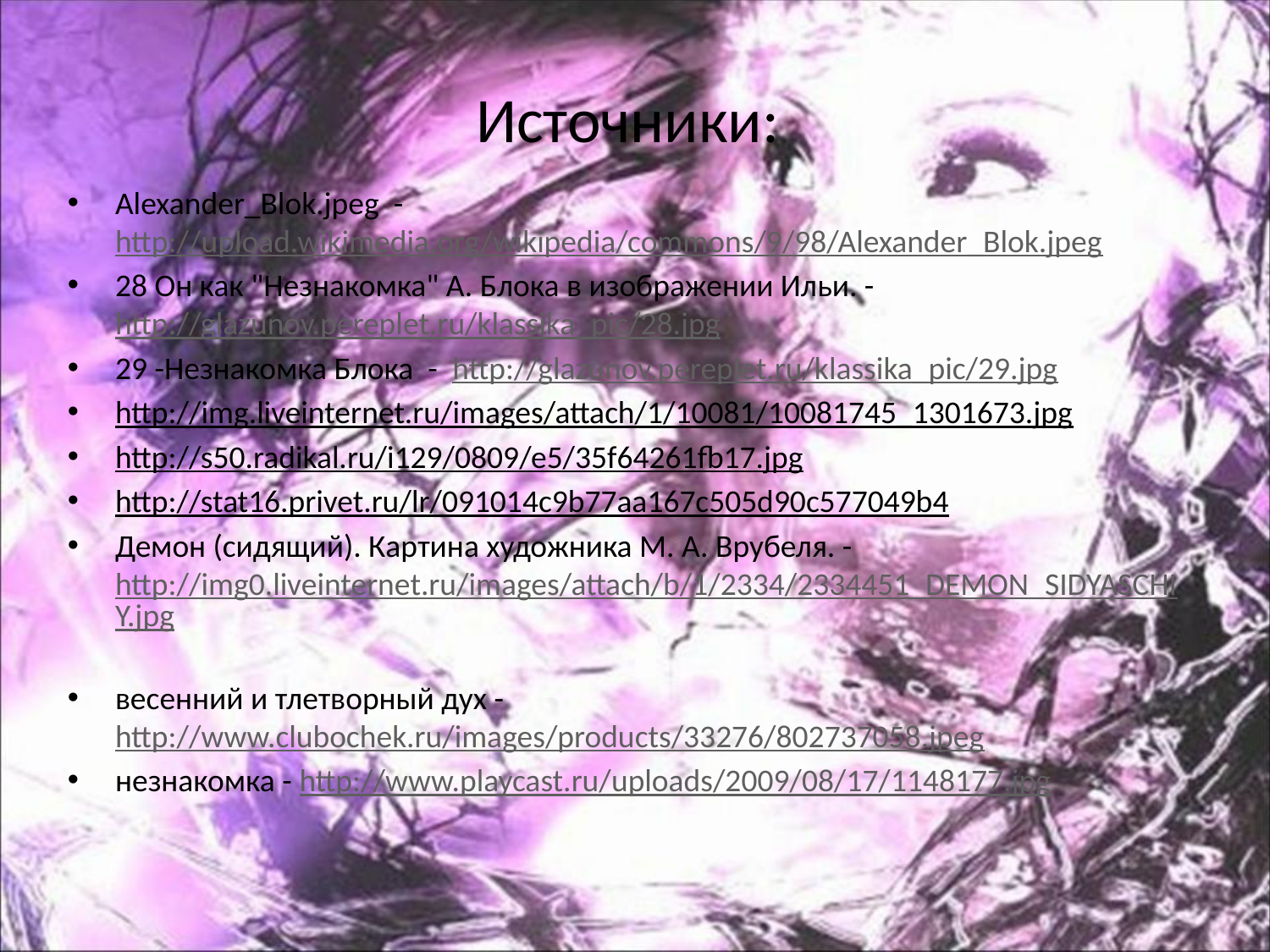

# Источники:
Alexander_Blok.jpeg‎  - http://upload.wikimedia.org/wikipedia/commons/9/98/Alexander_Blok.jpeg
28 Он как "Незнакомка" А. Блока в изображении Ильи. - http://glazunov.pereplet.ru/klassika_pic/28.jpg
29 -Незнакомка Блока  -  http://glazunov.pereplet.ru/klassika_pic/29.jpg
http://img.liveinternet.ru/images/attach/1/10081/10081745_1301673.jpg
http://s50.radikal.ru/i129/0809/e5/35f64261fb17.jpg
http://stat16.privet.ru/lr/091014c9b77aa167c505d90c577049b4
Демон (сидящий). Картина художника М. А. Врубеля. - http://img0.liveinternet.ru/images/attach/b/1/2334/2334451_DEMON_SIDYASCHIY.jpg
весенний и тлетворный дух - http://www.clubochek.ru/images/products/33276/802737058.jpeg
незнакомка - http://www.playcast.ru/uploads/2009/08/17/1148177.jpg